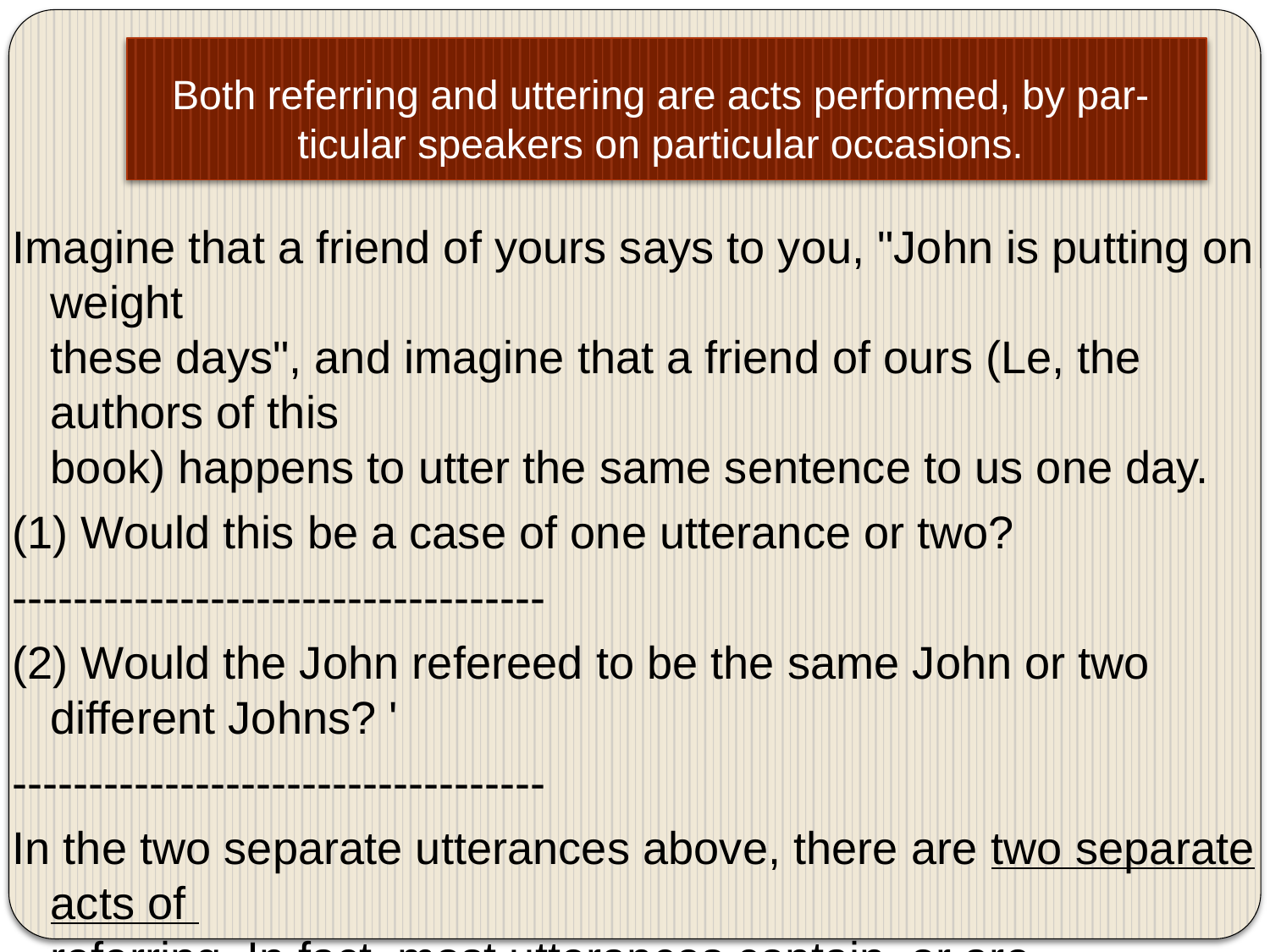

# Both referring and uttering are acts performed, by par- ticular speakers on particular occasions.
Imagine that a friend of yours says to you, "John is putting on weight
these days", and imagine that a friend of ours (Le, the authors of this
book) happens to utter the same sentence to us one day.
(1) Would this be a case of one utterance or two?
-----------------------------------
(2) Would the John refereed to be the same John or two different Johns? '
-----------------------------------
In the two separate utterances above, there are two separate acts of
referring. In fact, most utterances contain, or are accompanied by, one
or more acts of referring. An act of referring is the picking out of a .
particular referent by a speaker in the course of a particular utterance.